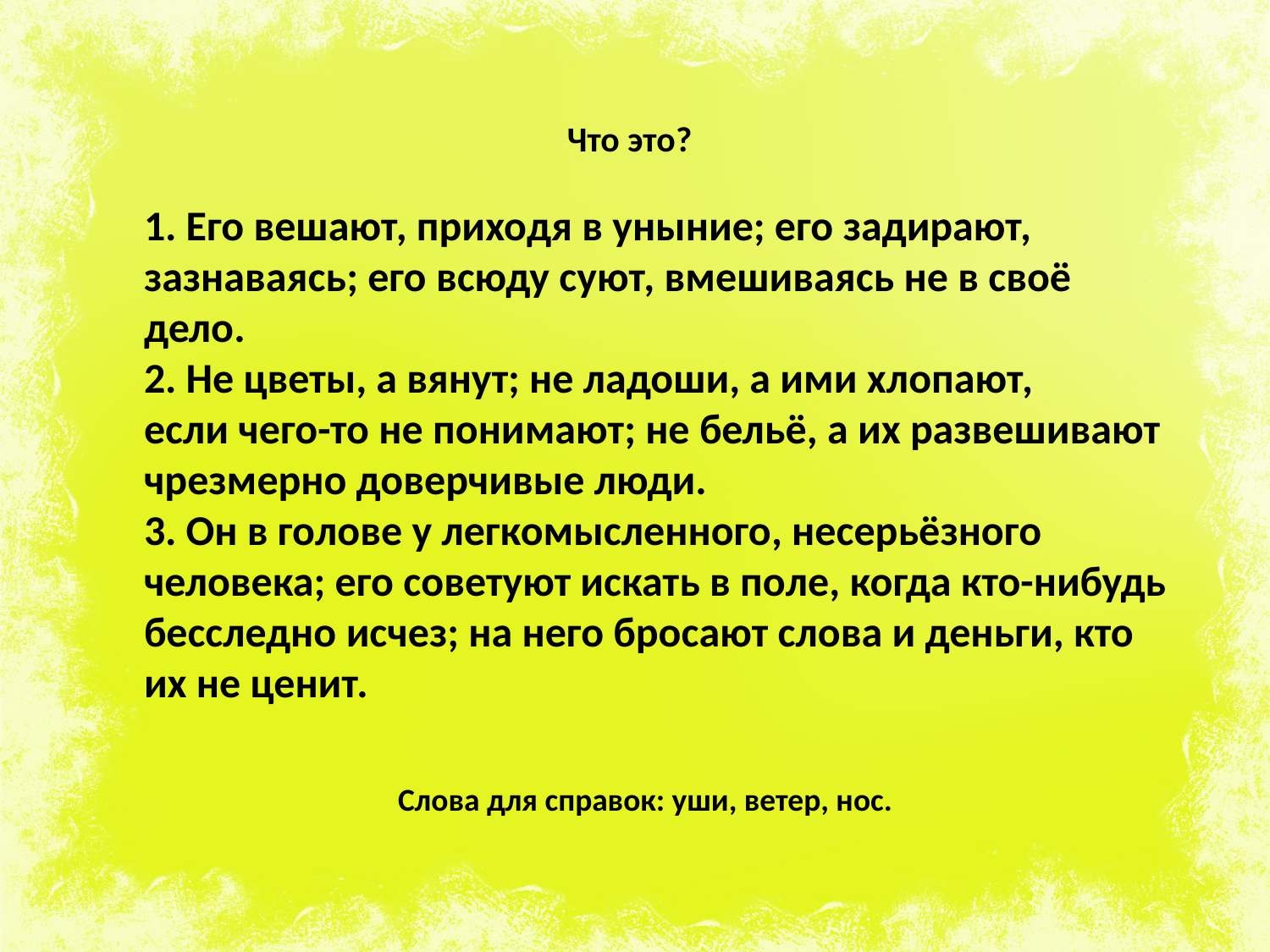

Что это?
1. Его вешают, приходя в уныние; его задирают,
зазнаваясь; его всюду суют, вмешиваясь не в своё
дело.
2. Не цветы, а вянут; не ладоши, а ими хлопают,
если чего-то не понимают; не бельё, а их развешивают
чрезмерно доверчивые люди.
3. Он в голове у легкомысленного, несерьёзного
человека; его советуют искать в поле, когда кто-нибудь
бесследно исчез; на него бросают слова и деньги, кто
их не ценит.
Слова для справок: уши, ветер, нос.